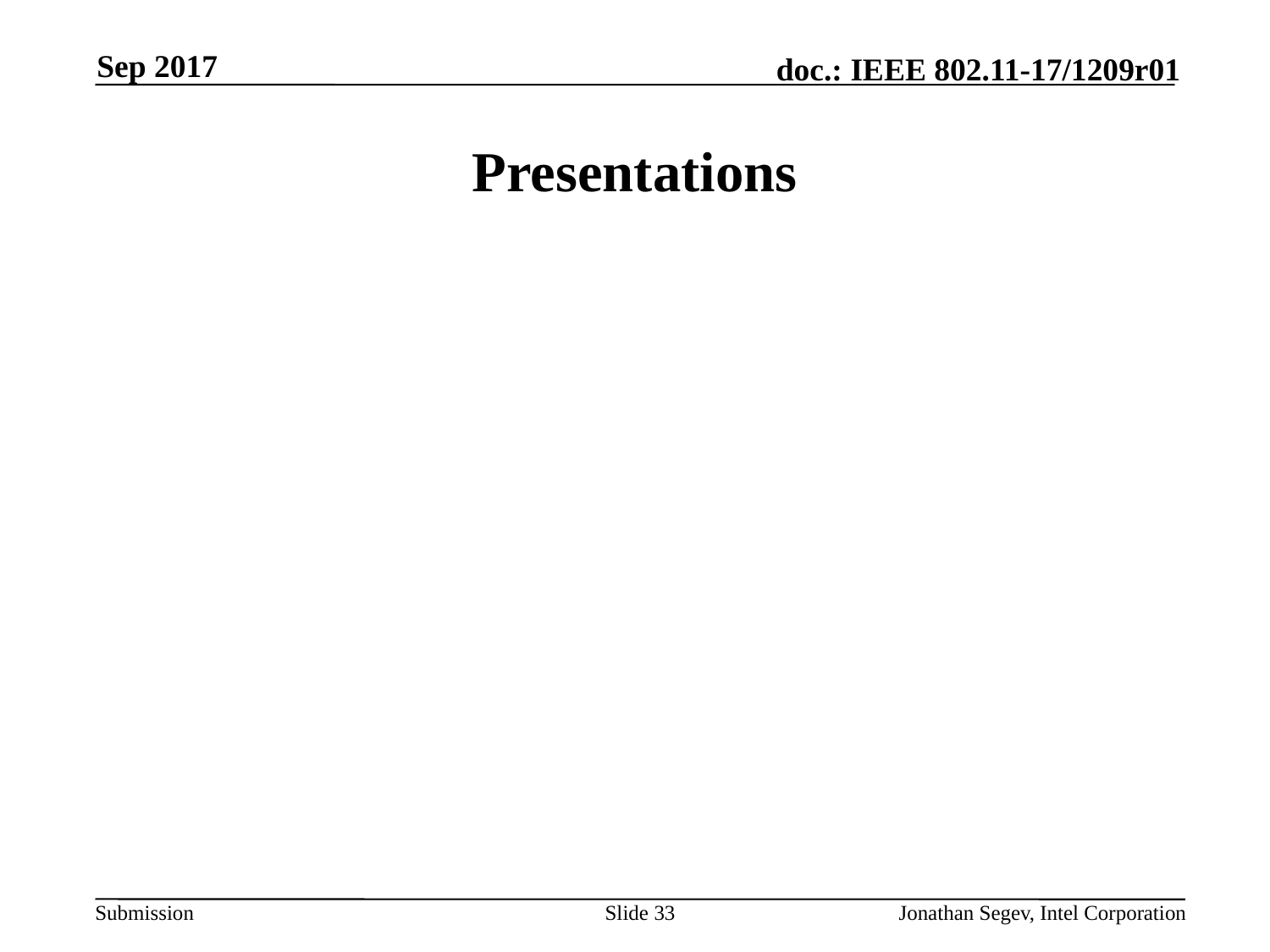

Sep 2017
# Presentations

Slide 33
Jonathan Segev, Intel Corporation